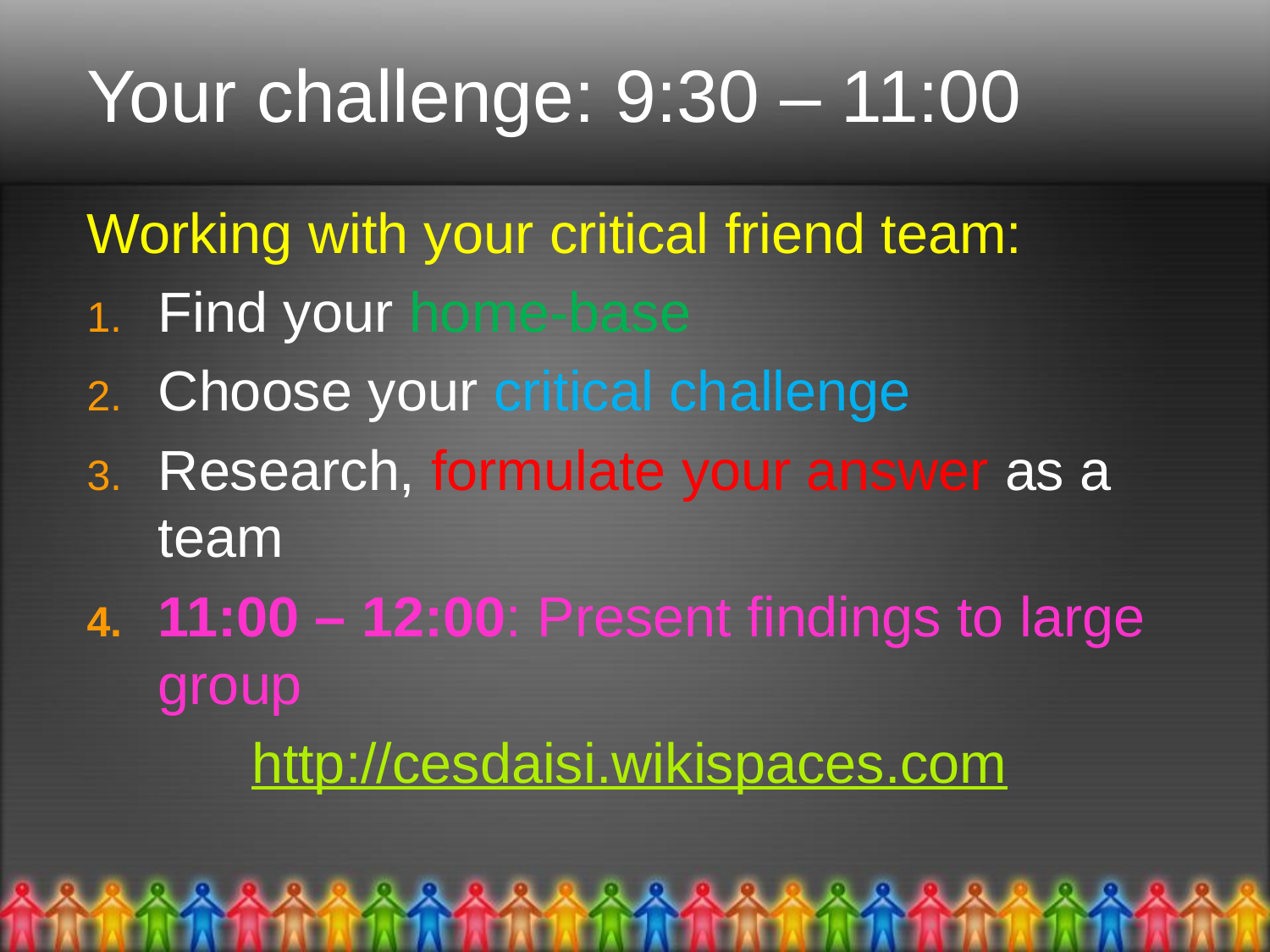

# Your challenge: 9:30 – 11:00
Working with your critical friend team:
Find your home-base
Choose your critical challenge
Research, formulate your answer as a team
11:00 – 12:00: Present findings to large group
http://cesdaisi.wikispaces.com